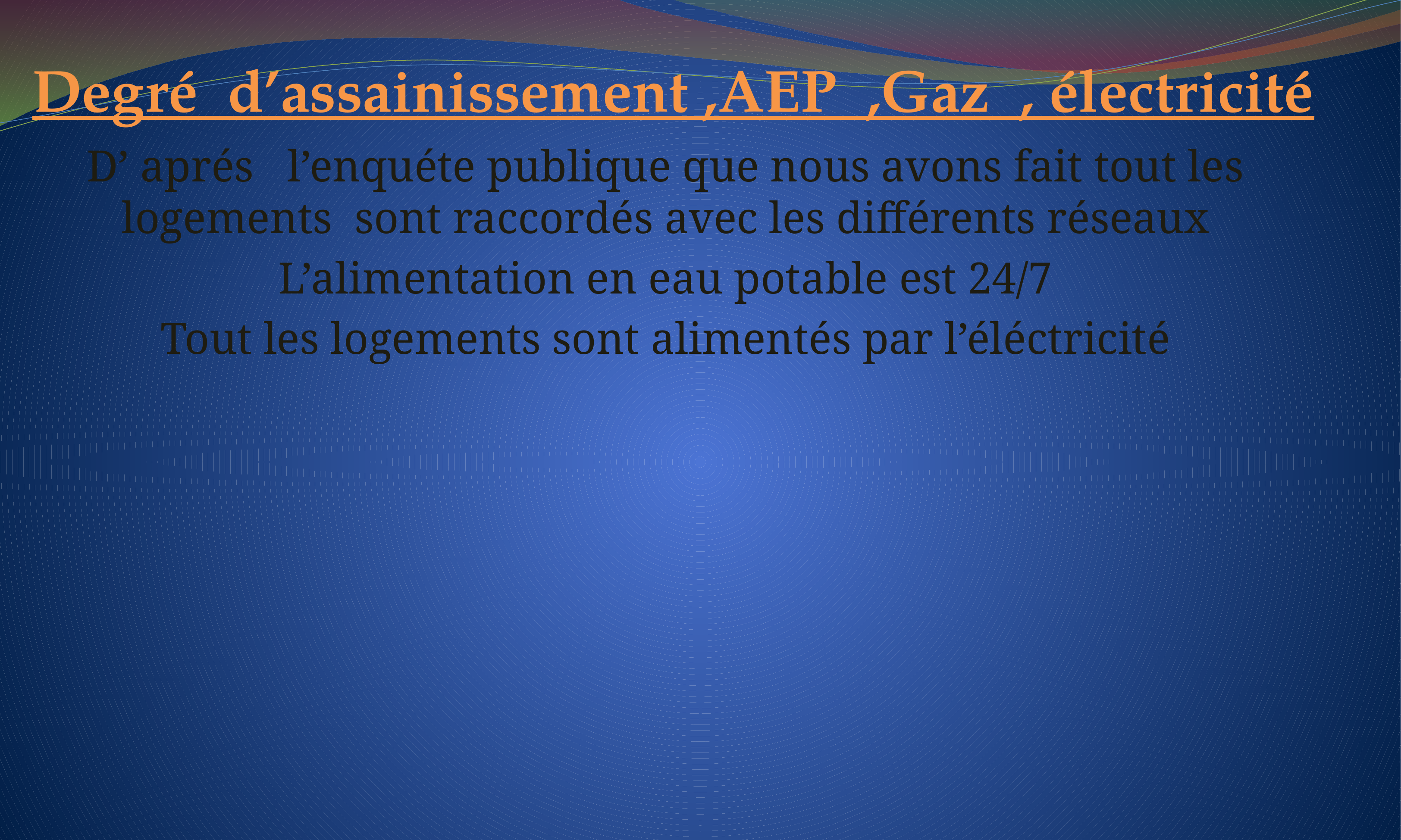

# Degré  d’assainissement ,AEP  ,Gaz  , électricité
D’ aprés   l’enquéte publique que nous avons fait tout les logements  sont raccordés avec les différents réseaux
L’alimentation en eau potable est 24/7
Tout les logements sont alimentés par l’éléctricité